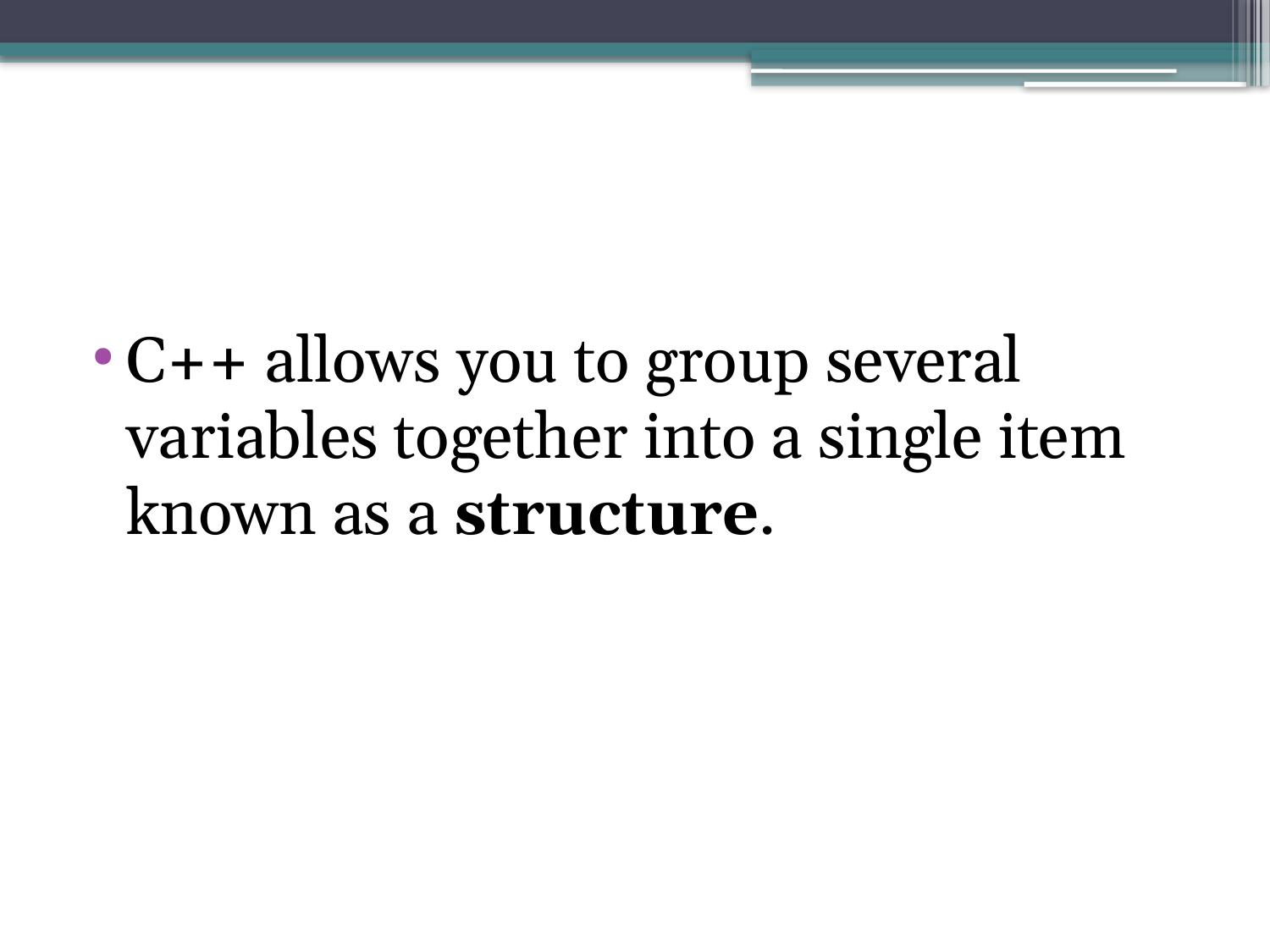

#
C++ allows you to group several variables together into a single item known as a structure.